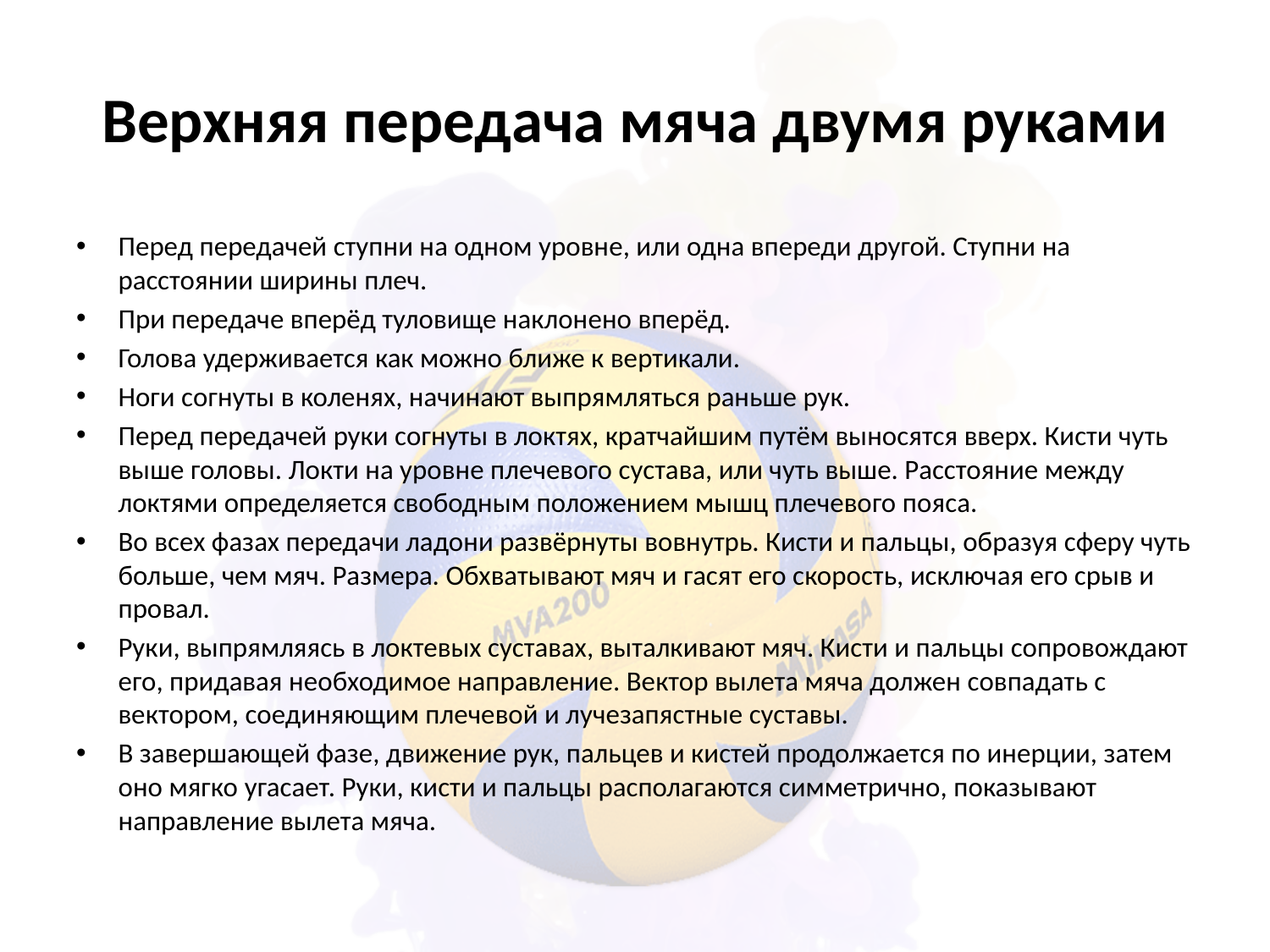

# Верхняя передача мяча двумя руками
Перед передачей ступни на одном уровне, или одна впереди другой. Ступни на расстоянии ширины плеч.
При передаче вперёд туловище наклонено вперёд.
Голова удерживается как можно ближе к вертикали.
Ноги согнуты в коленях, начинают выпрямляться раньше рук.
Перед передачей руки согнуты в локтях, кратчайшим путём выносятся вверх. Кисти чуть выше головы. Локти на уровне плечевого сустава, или чуть выше. Расстояние между локтями определяется свободным положением мышц плечевого пояса.
Во всех фазах передачи ладони развёрнуты вовнутрь. Кисти и пальцы, образуя сферу чуть больше, чем мяч. Размера. Обхватывают мяч и гасят его скорость, исключая его срыв и провал.
Руки, выпрямляясь в локтевых суставах, выталкивают мяч. Кисти и пальцы сопровождают его, придавая необходимое направление. Вектор вылета мяча должен совпадать с вектором, соединяющим плечевой и лучезапястные суставы.
В завершающей фазе, движение рук, пальцев и кистей продолжается по инерции, затем оно мягко угасает. Руки, кисти и пальцы располагаются симметрично, показывают направление вылета мяча.